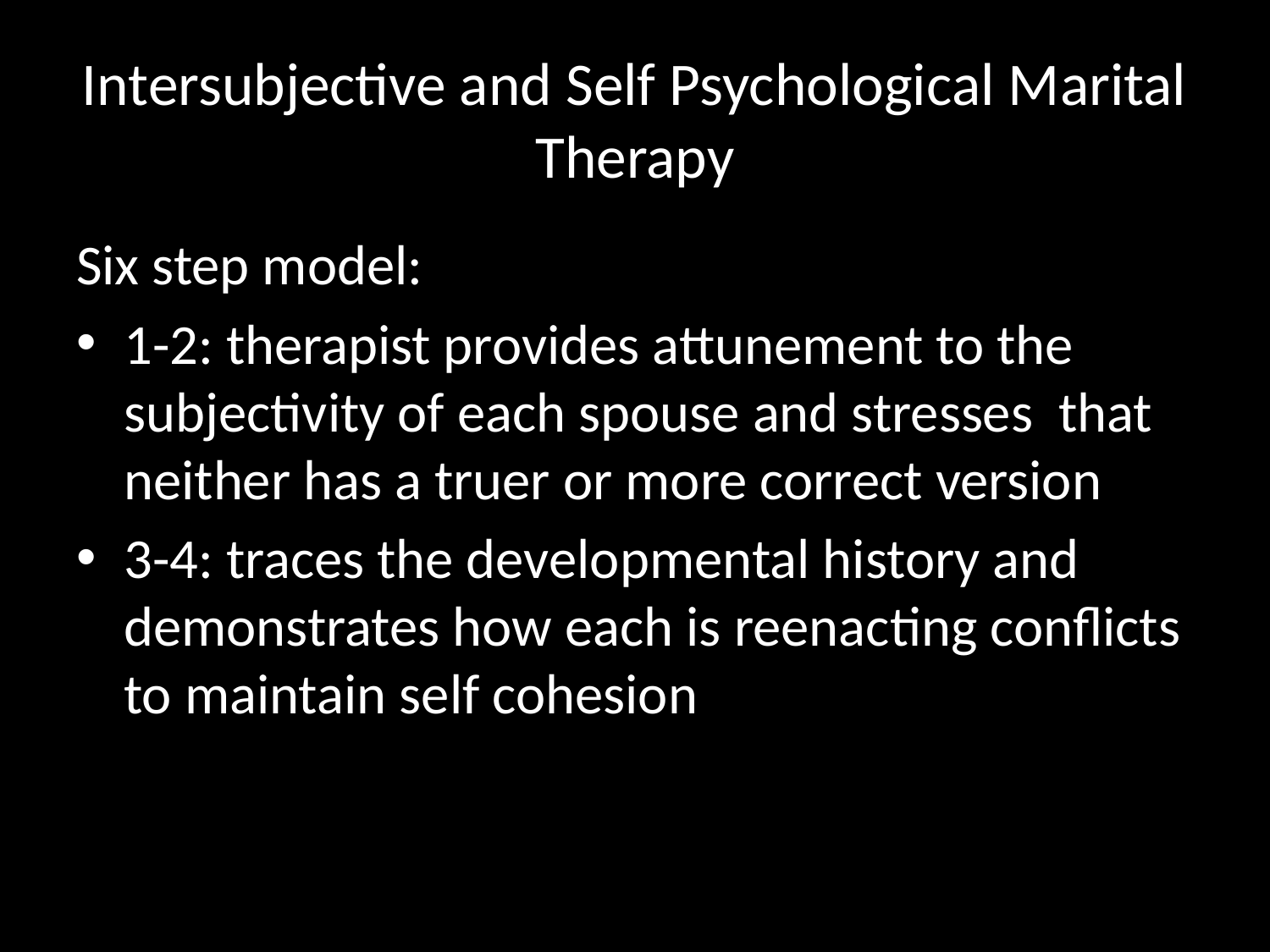

# Intersubjective and Self Psychological Marital Therapy
Six step model:
1-2: therapist provides attunement to the subjectivity of each spouse and stresses  that neither has a truer or more correct version
3-4: traces the developmental history and demonstrates how each is reenacting conflicts to maintain self cohesion